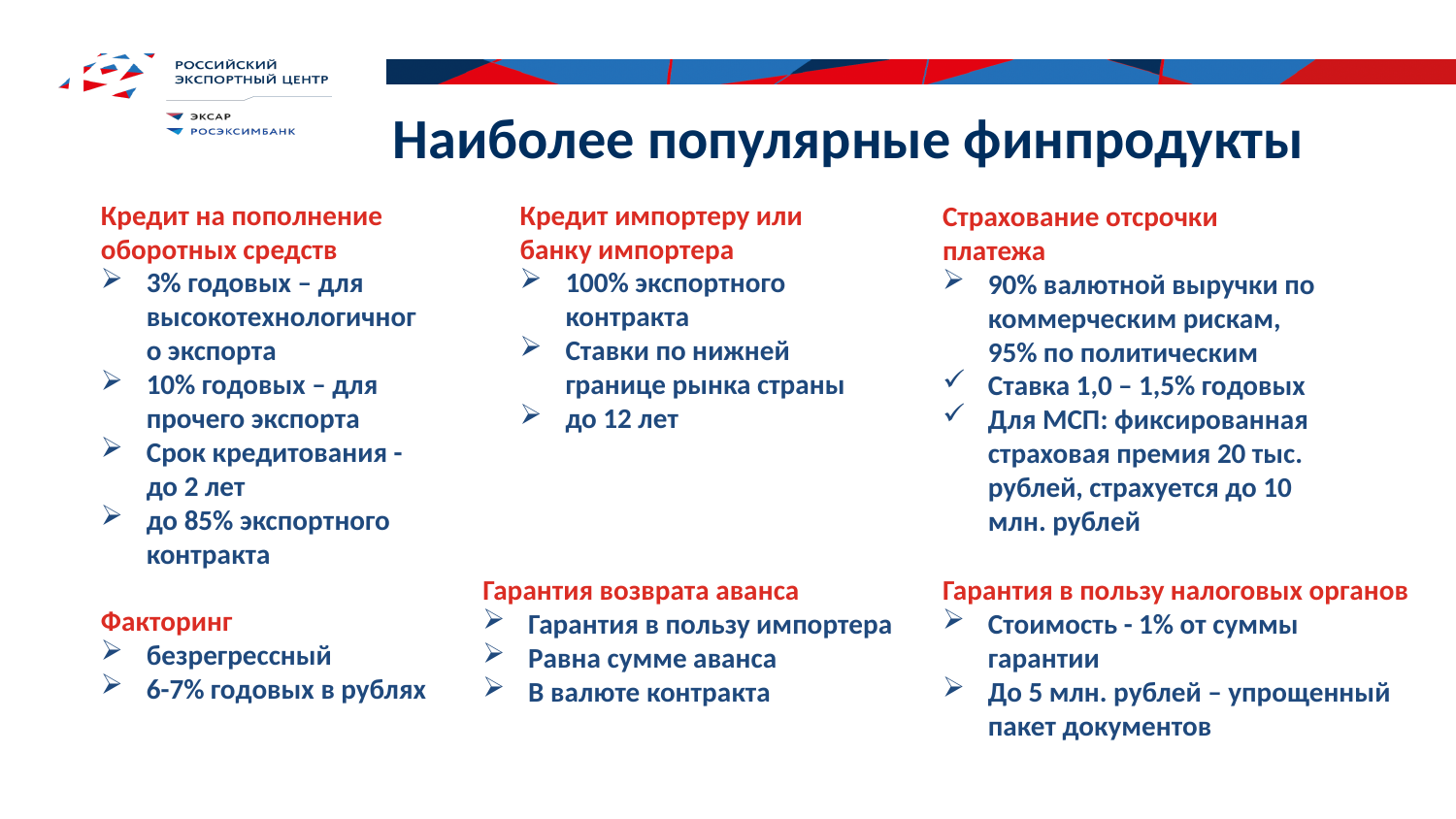

Наиболее популярные финпродукты
Кредит на пополнение оборотных средств
3% годовых – для высокотехнологичного экспорта
10% годовых – для прочего экспорта
Срок кредитования - до 2 лет
до 85% экспортного контракта

Кредит импортеру или банку импортера
100% экспортного контракта
Ставки по нижней границе рынка страны
до 12 лет

Страхование отсрочки платежа
90% валютной выручки по коммерческим рискам, 95% по политическим
Ставка 1,0 – 1,5% годовых
Для МСП: фиксированная страховая премия 20 тыс. рублей, страхуется до 10 млн. рублей

Гарантия возврата аванса
Гарантия в пользу импортера
Равна сумме аванса
В валюте контракта

Гарантия в пользу налоговых органов
Стоимость - 1% от суммы гарантии
До 5 млн. рублей – упрощенный пакет документов

Факторинг
безрегрессный
6-7% годовых в рублях